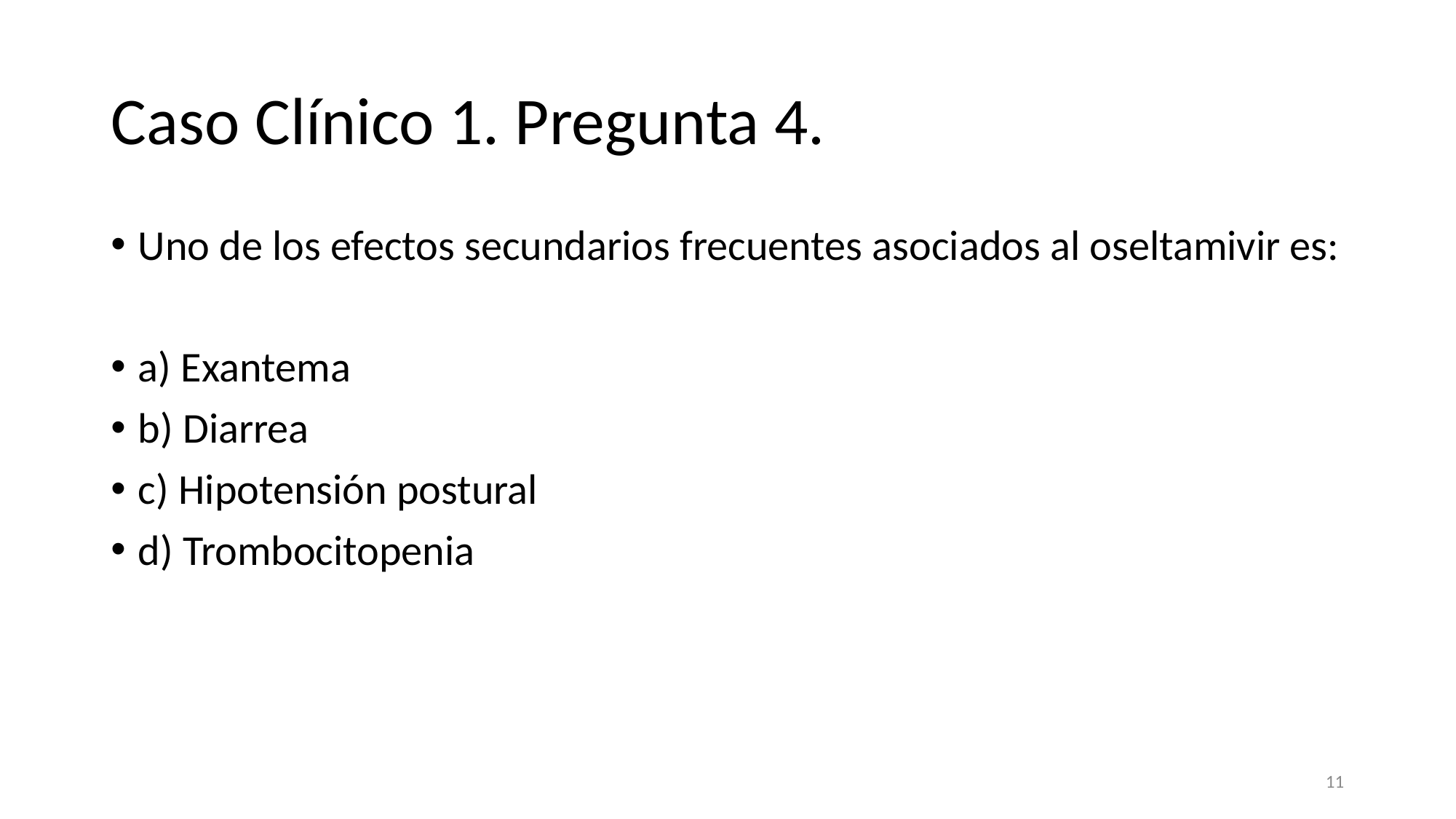

# Caso Clínico 1. Pregunta 4.
Uno de los efectos secundarios frecuentes asociados al oseltamivir es:

a) Exantema
b) Diarrea
c) Hipotensión postural
d) Trombocitopenia

11